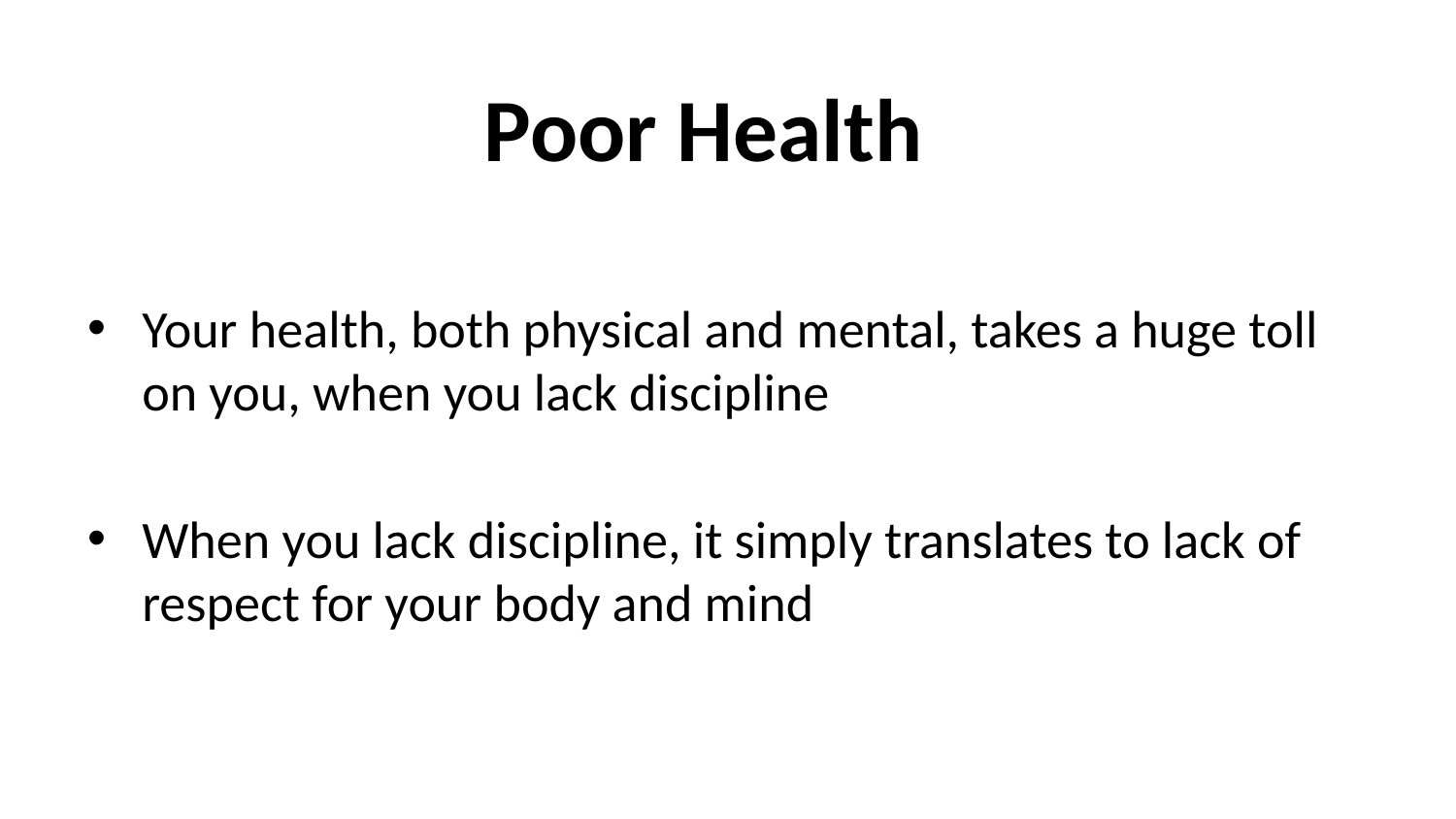

# Poor Health
Your health, both physical and mental, takes a huge toll on you, when you lack discipline

When you lack discipline, it simply translates to lack of respect for your body and mind